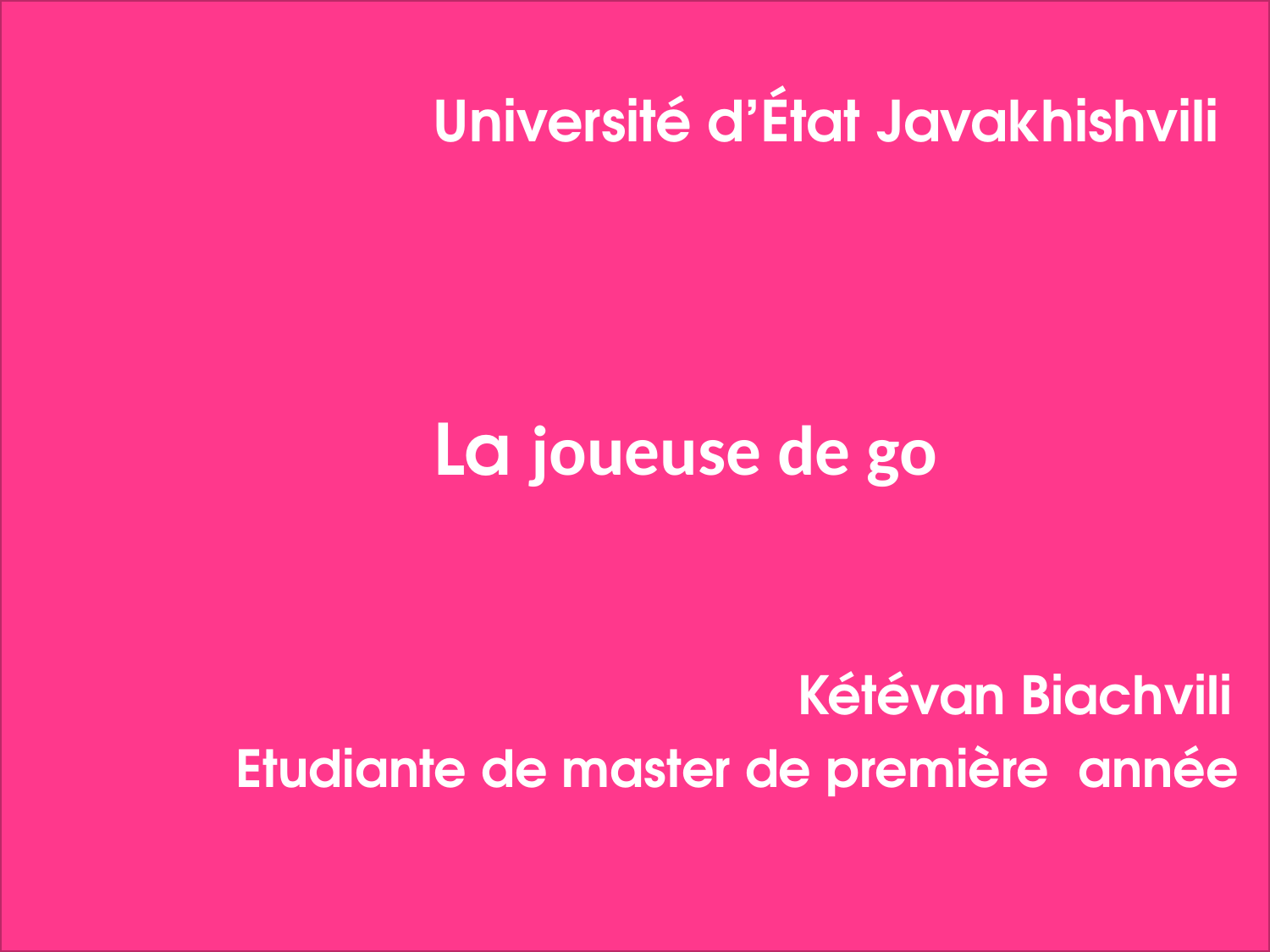

Université d’État Javakhishvili

                     La joueuse de go

                                                 Kétévan Biachvili
               Etudiante de master de première  année

#